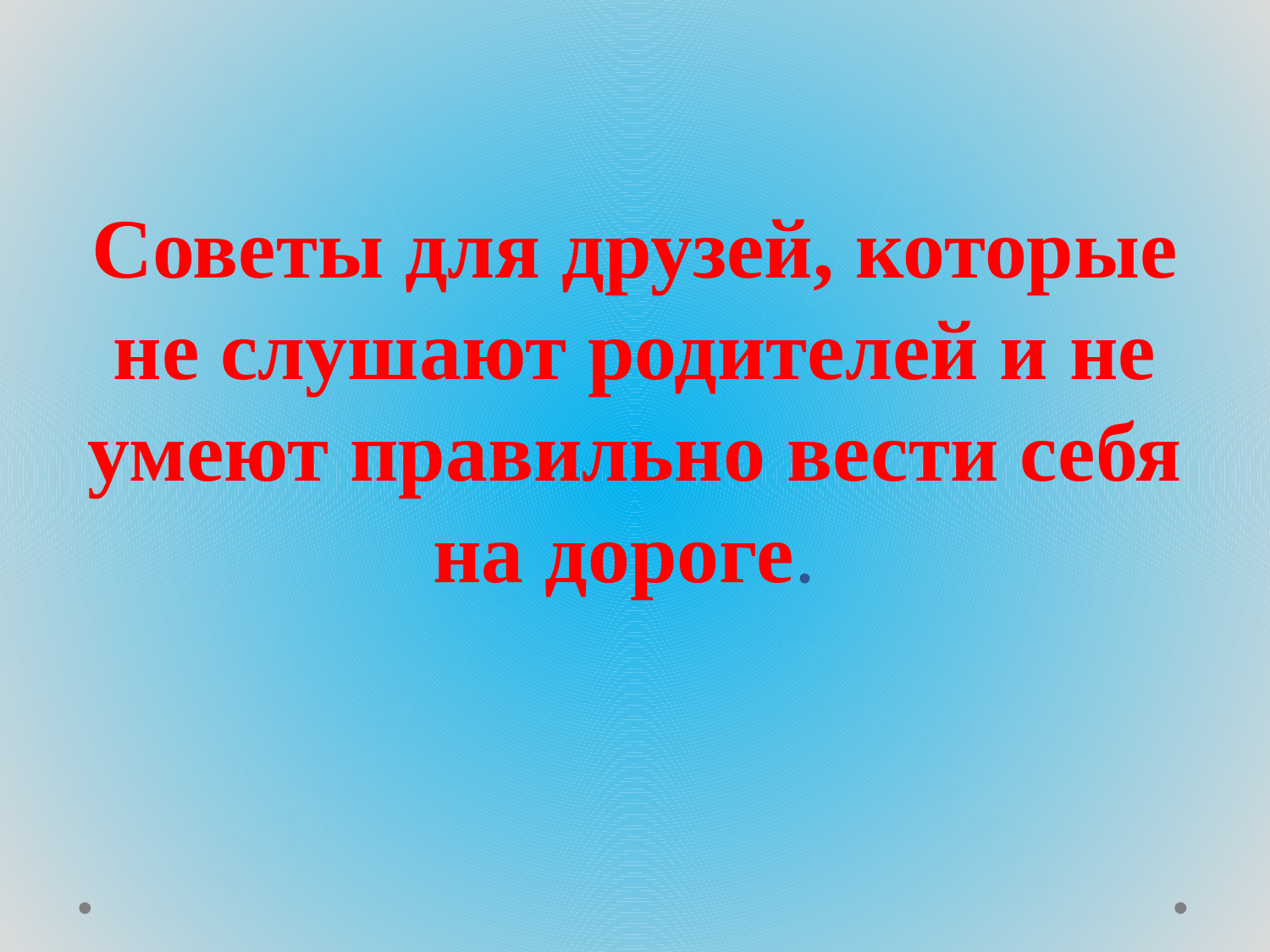

# Советы для друзей, которые не слушают родителей и не умеют правильно вести себя на дороге.